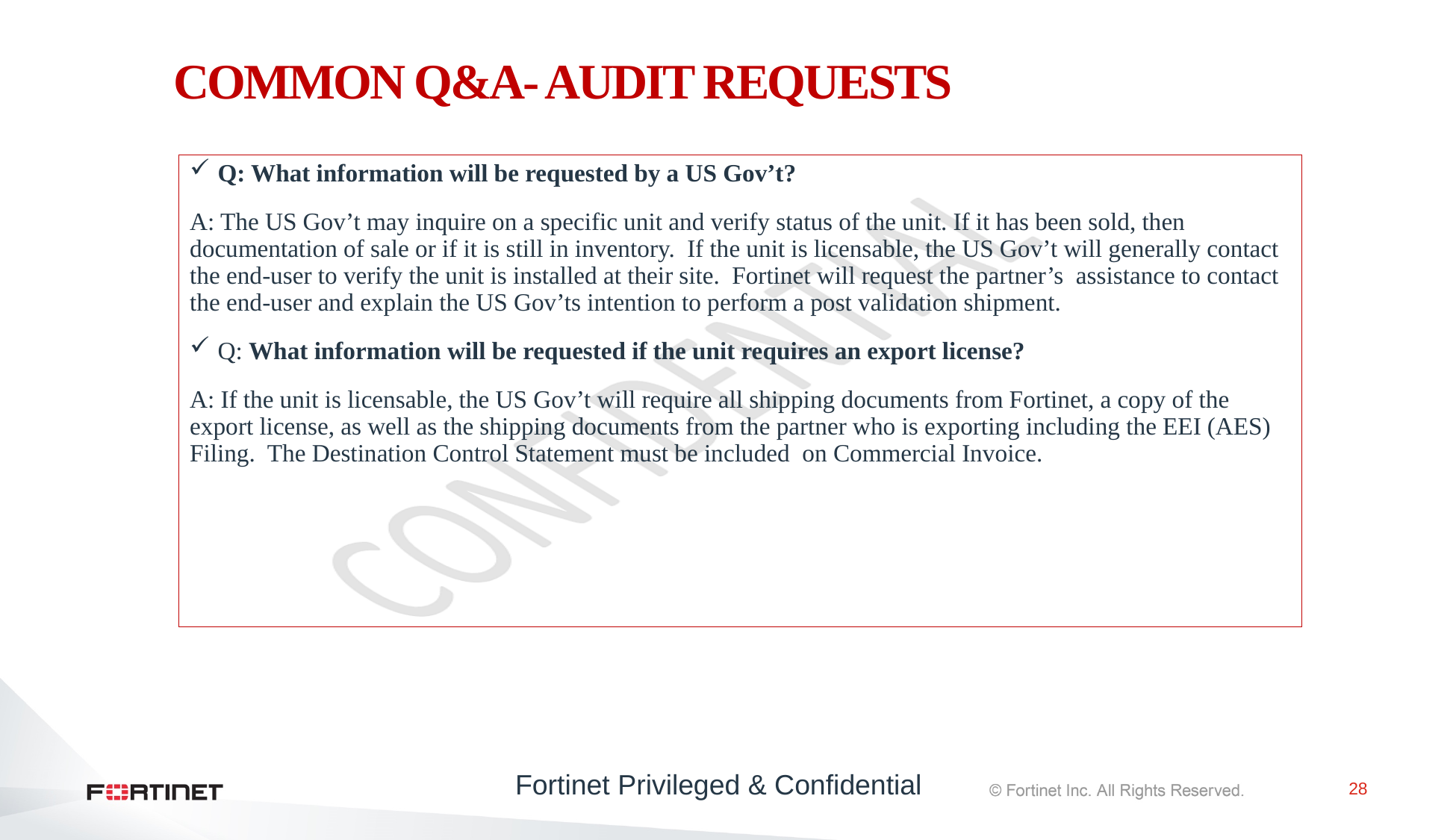

# COMMON Q&A- AUDIT REQUESTS
Q: What information will be requested by a US Gov’t?
A: The US Gov’t may inquire on a specific unit and verify status of the unit. If it has been sold, then documentation of sale or if it is still in inventory.  If the unit is licensable, the US Gov’t will generally contact the end-user to verify the unit is installed at their site.  Fortinet will request the partner’s  assistance to contact the end-user and explain the US Gov’ts intention to perform a post validation shipment.
Q: What information will be requested if the unit requires an export license?
A: If the unit is licensable, the US Gov’t will require all shipping documents from Fortinet, a copy of the export license, as well as the shipping documents from the partner who is exporting including the EEI (AES) Filing.  The Destination Control Statement must be included  on Commercial Invoice.
Fortinet Privileged & Confidential